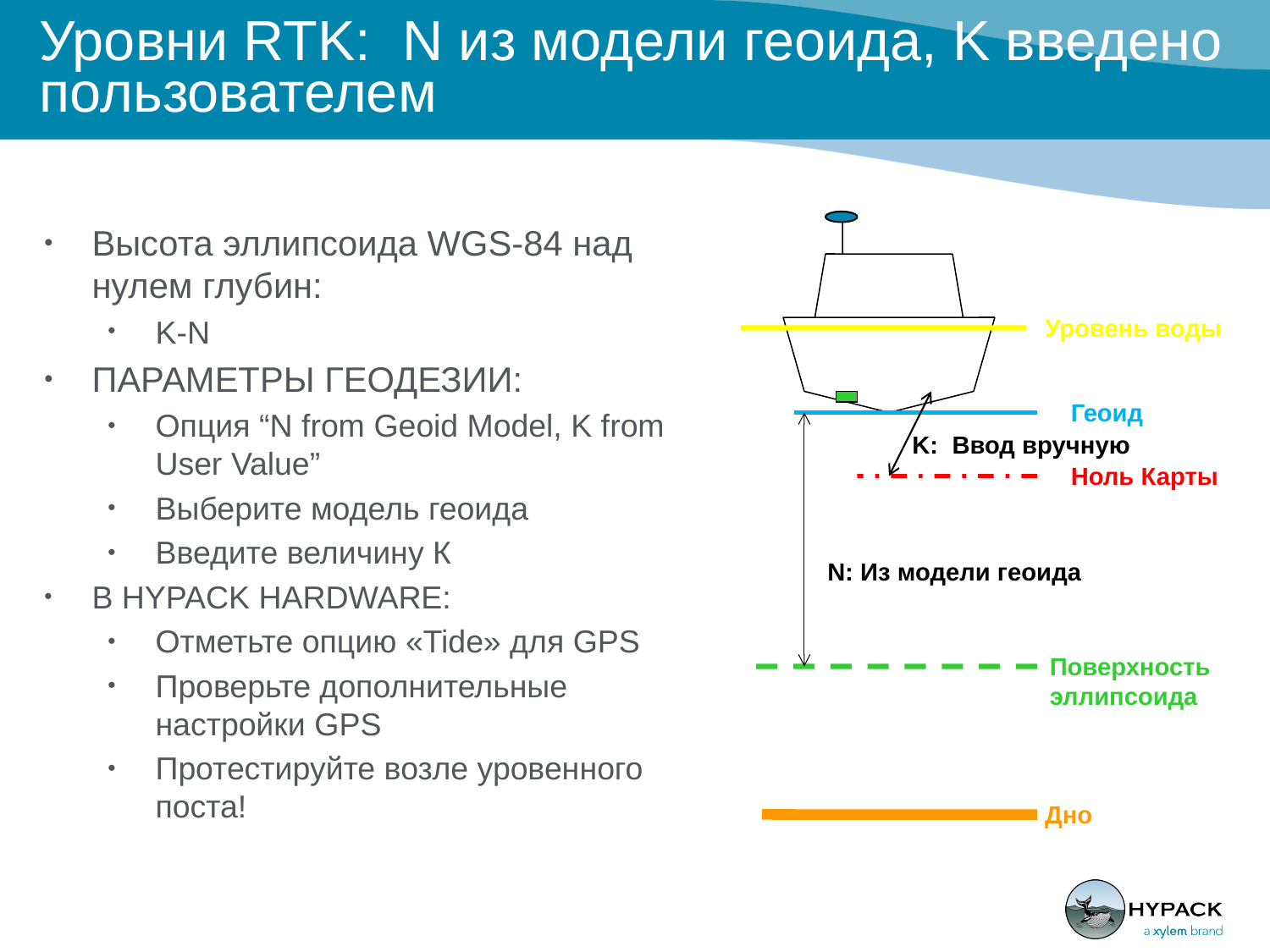

# Уровни RTK:  N из модели геоида, K введено пользователем

Высота эллипсоида WGS-84 над нулем глубин:
K-N
ПАРАМЕТРЫ ГЕОДЕЗИИ:
Опция “N from Geoid Model, K from User Value”
Выберите модель геоида
Введите величину К
В HYPACK HARDWARE:
Отметьте опцию «Tide» для GPS
Проверьте дополнительные настройки GPS
Протестируйте возле уровенного поста!

Уровень воды

Геоид
K:  Ввод вручную
Ноль Карты

N: Из модели геоида
Поверхность эллипсоида

Дно